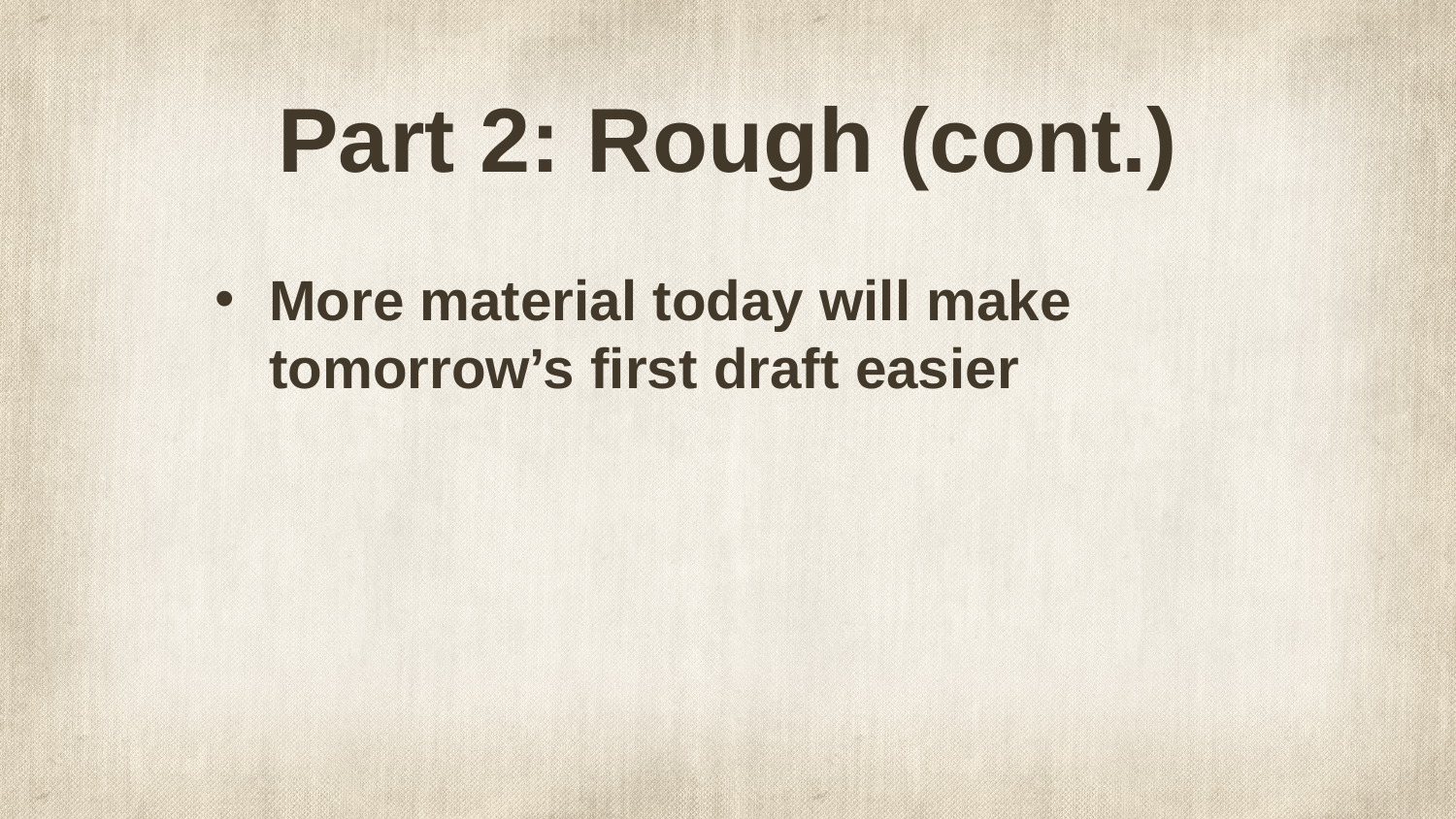

# Part 2: Rough (cont.)
More material today will make tomorrow’s first draft easier